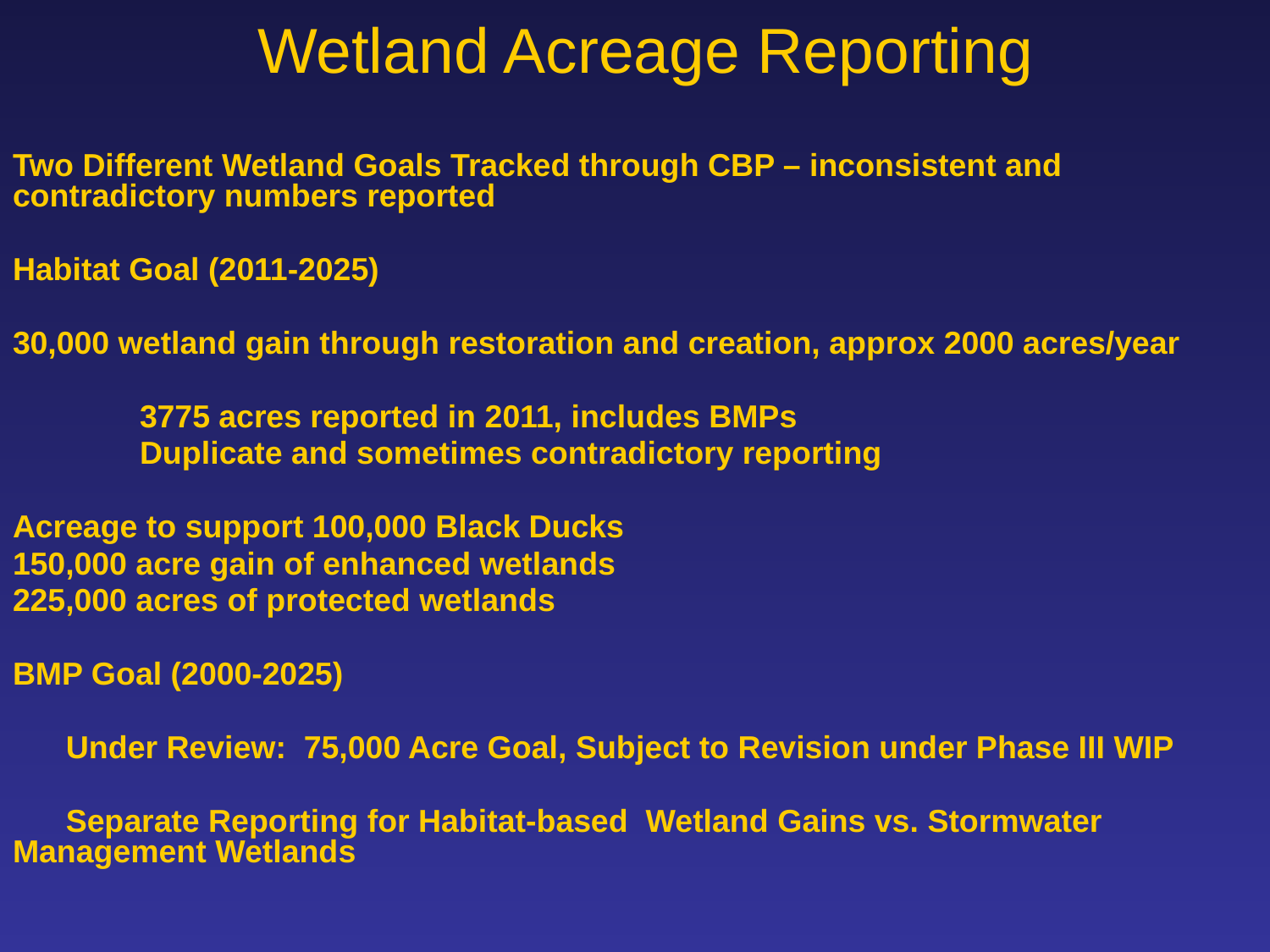

# Wetland Acreage Reporting

Two Different Wetland Goals Tracked through CBP – inconsistent and contradictory numbers reported

Habitat Goal (2011-2025)

30,000 wetland gain through restoration and creation, approx 2000 acres/year

	3775 acres reported in 2011, includes BMPs
	Duplicate and sometimes contradictory reporting

Acreage to support 100,000 Black Ducks
150,000 acre gain of enhanced wetlands
225,000 acres of protected wetlands

BMP Goal (2000-2025)

      Under Review:  75,000 Acre Goal, Subject to Revision under Phase III WIP

      Separate Reporting for Habitat-based  Wetland Gains vs. Stormwater   	Management Wetlands